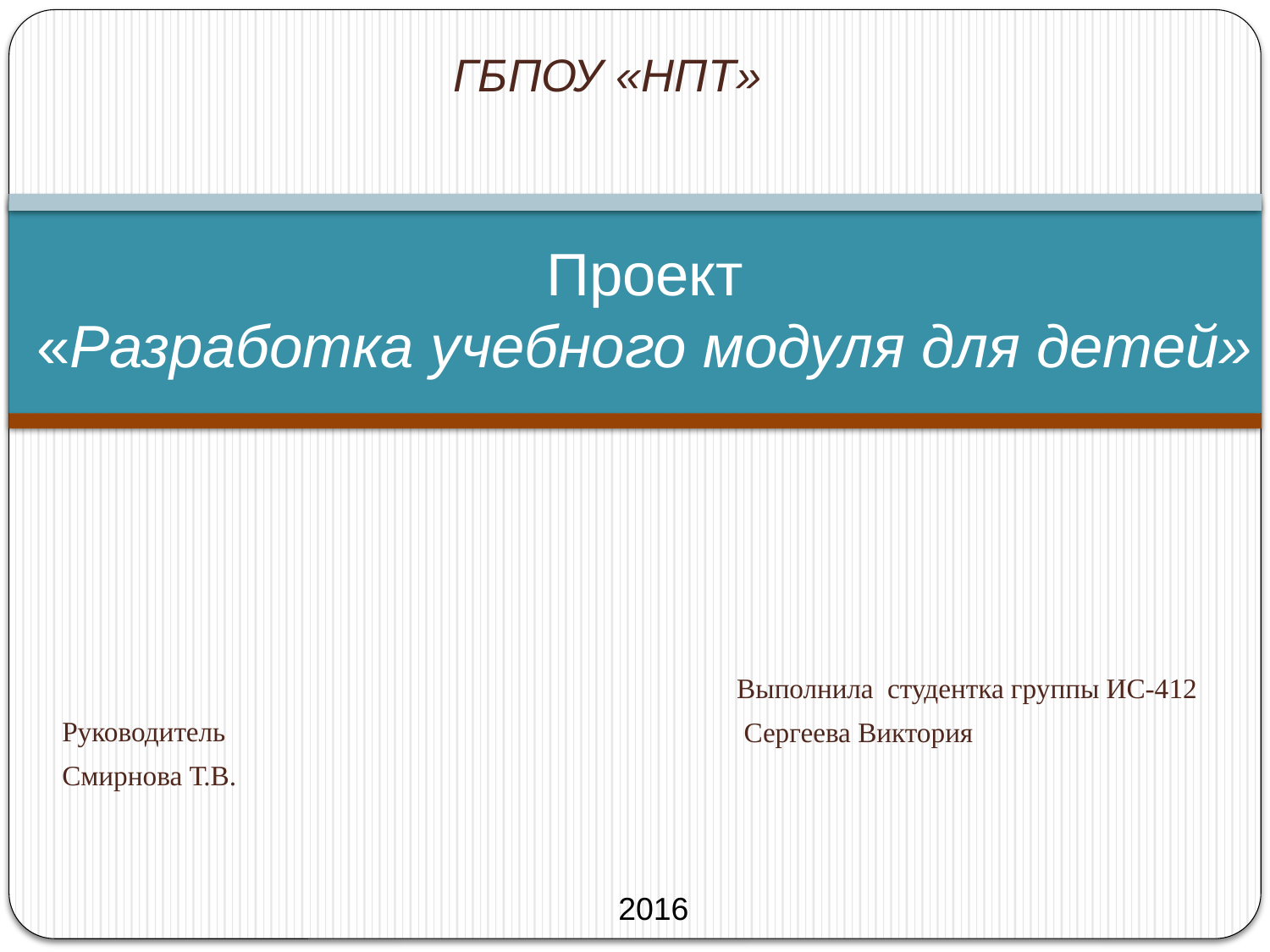

ГБПОУ «НПТ»
# Проект «Разработка учебного модуля для детей»

Руководитель
Смирнова Т.В.

Выполнила  студентка группы ИС-412
 Сергеева Виктория

2016